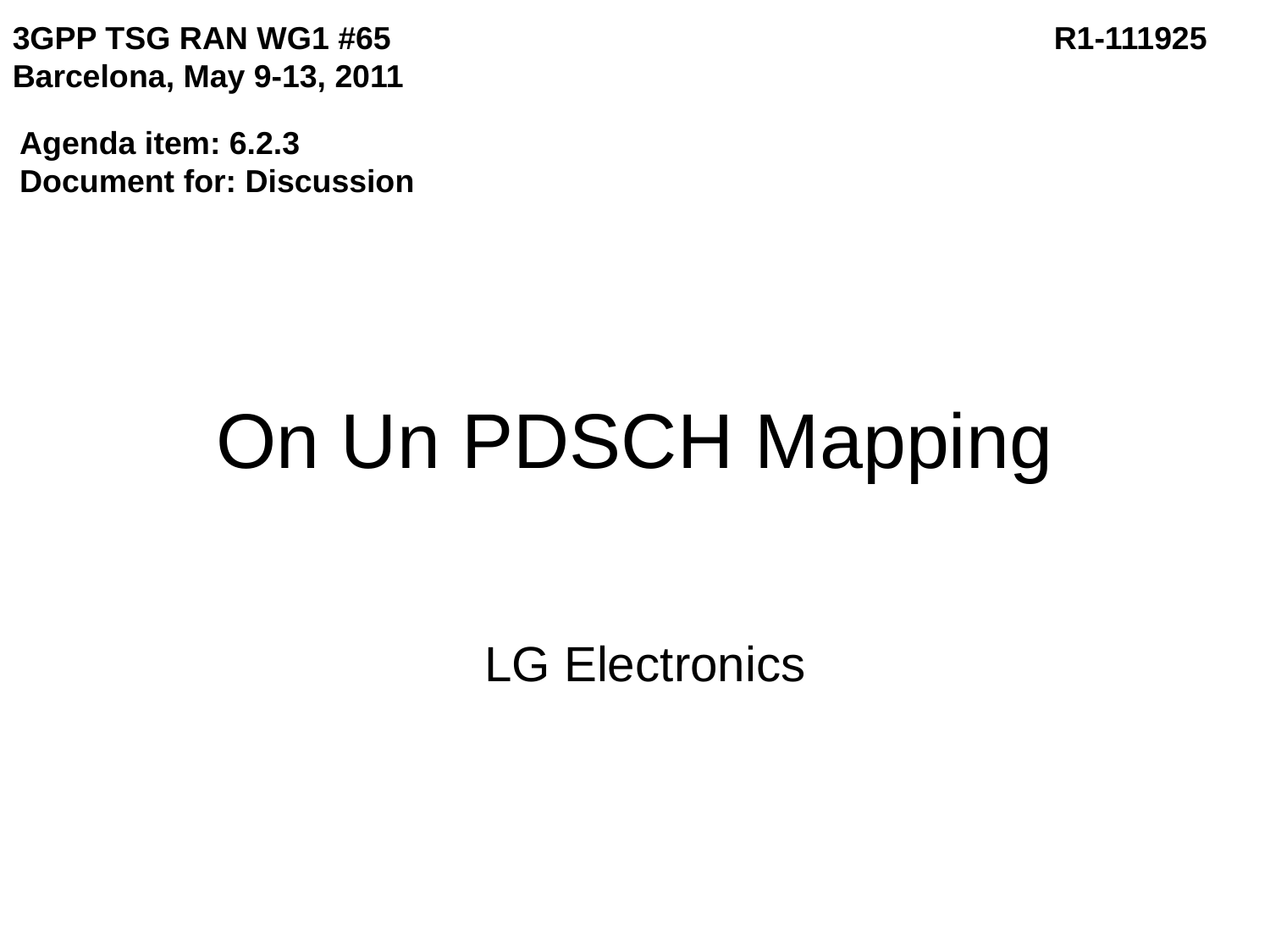

3GPP TSG RAN WG1 #65		                                                            R1-111925
Barcelona, May 9-13, 2011
Agenda item: 6.2.3
Document for: Discussion
# On Un PDSCH Mapping
LG Electronics